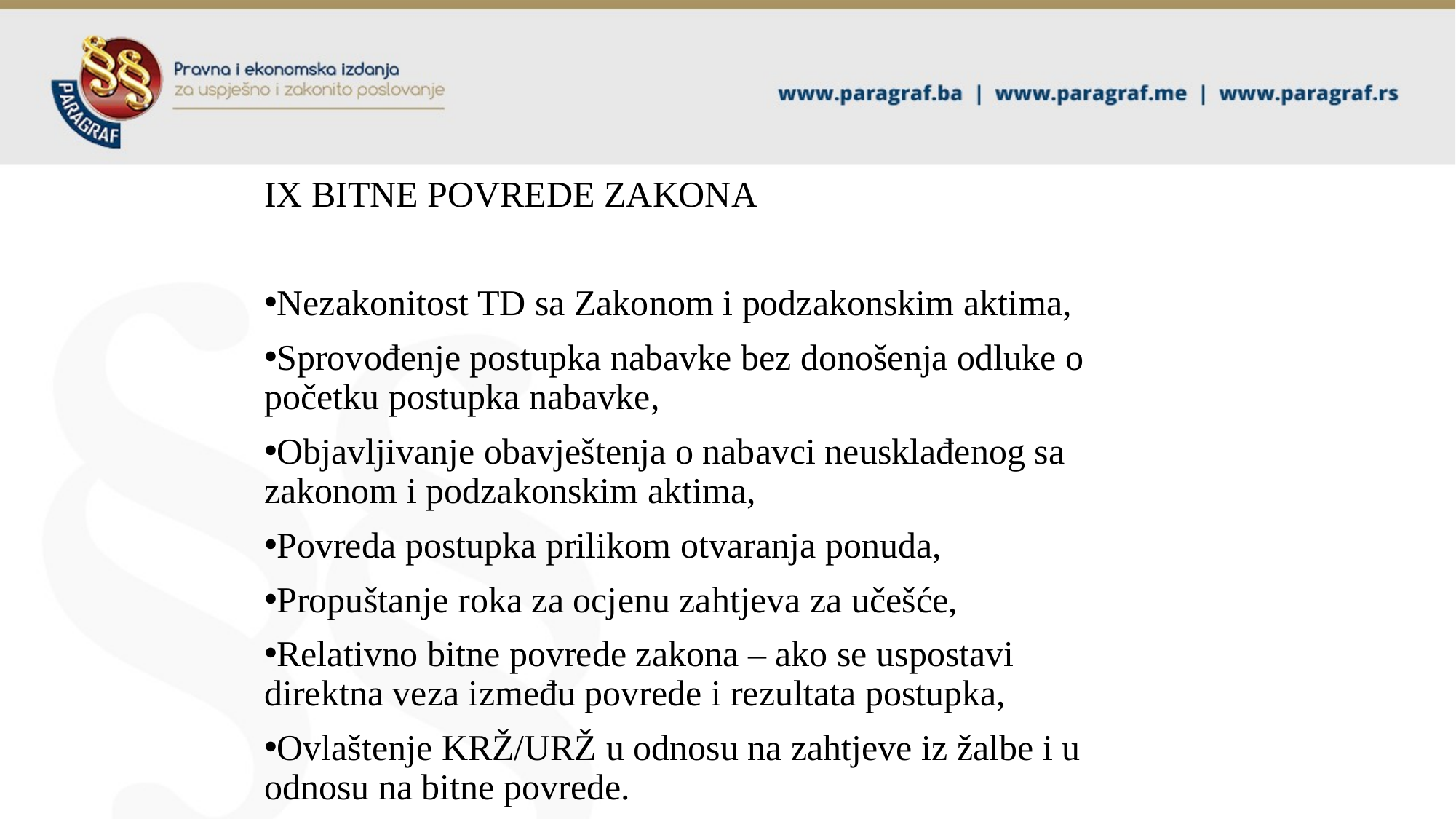

IX BITNE POVREDE ZAKONA

Nezakonitost TD sa Zakonom i podzakonskim aktima,
Sprovođenje postupka nabavke bez donošenja odluke o početku postupka nabavke,
Objavljivanje obavještenja o nabavci neusklađenog sa zakonom i podzakonskim aktima,
Povreda postupka prilikom otvaranja ponuda,
Propuštanje roka za ocjenu zahtjeva za učešće,
Relativno bitne povrede zakona – ako se uspostavi direktna veza između povrede i rezultata postupka,
Ovlaštenje KRŽ/URŽ u odnosu na zahtjeve iz žalbe i u odnosu na bitne povrede.